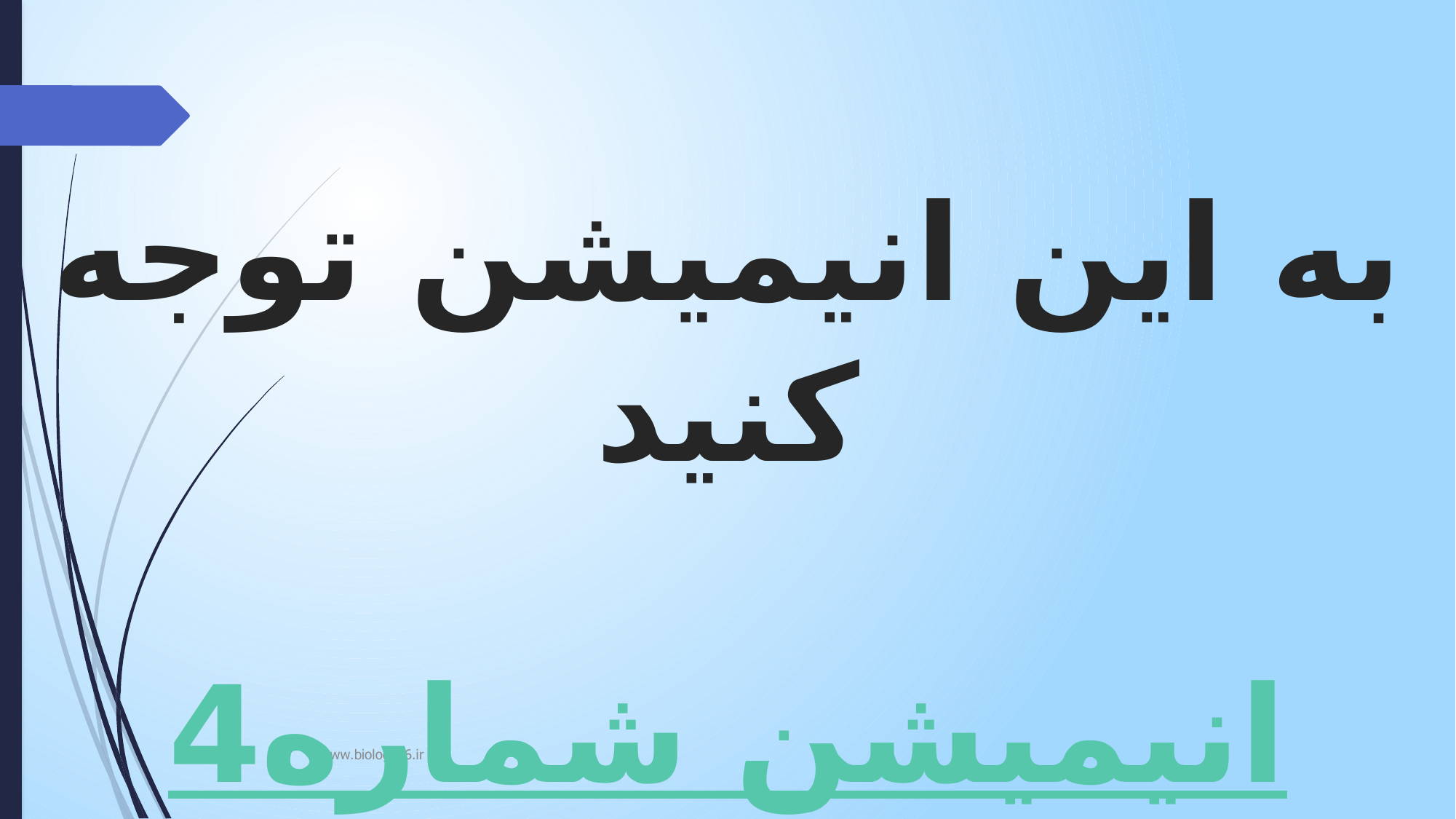

# به این انیمیشن توجه کنید انیمیشن شماره4
www.biology86.ir